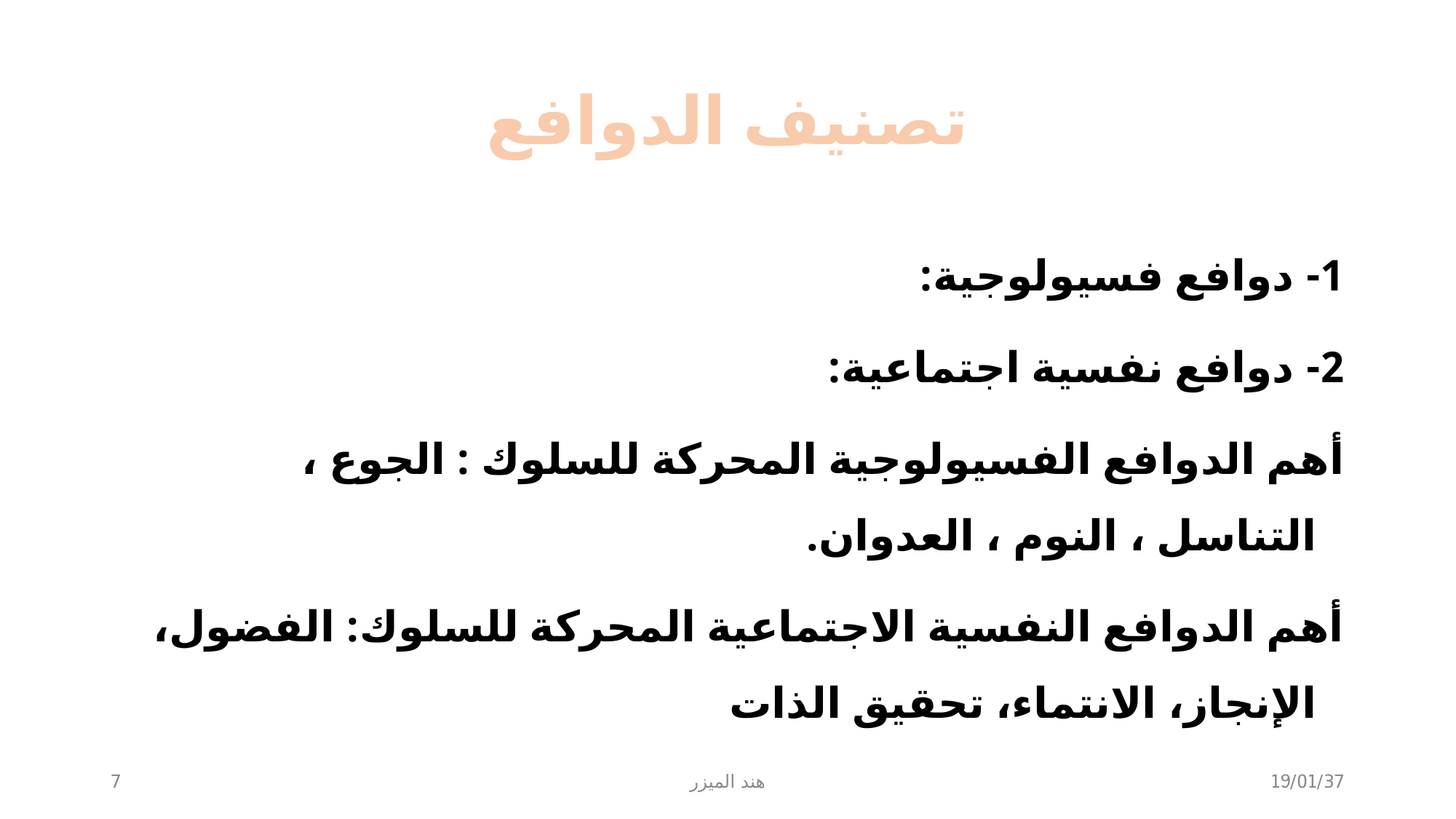

# تصنيف الدوافع
1- دوافع فسيولوجية:
2- دوافع نفسية اجتماعية:
أهم الدوافع الفسيولوجية المحركة للسلوك : الجوع ، التناسل ، النوم ، العدوان.
أهم الدوافع النفسية الاجتماعية المحركة للسلوك: الفضول، الإنجاز، الانتماء، تحقيق الذات

7
هند الميزر
19/01/37